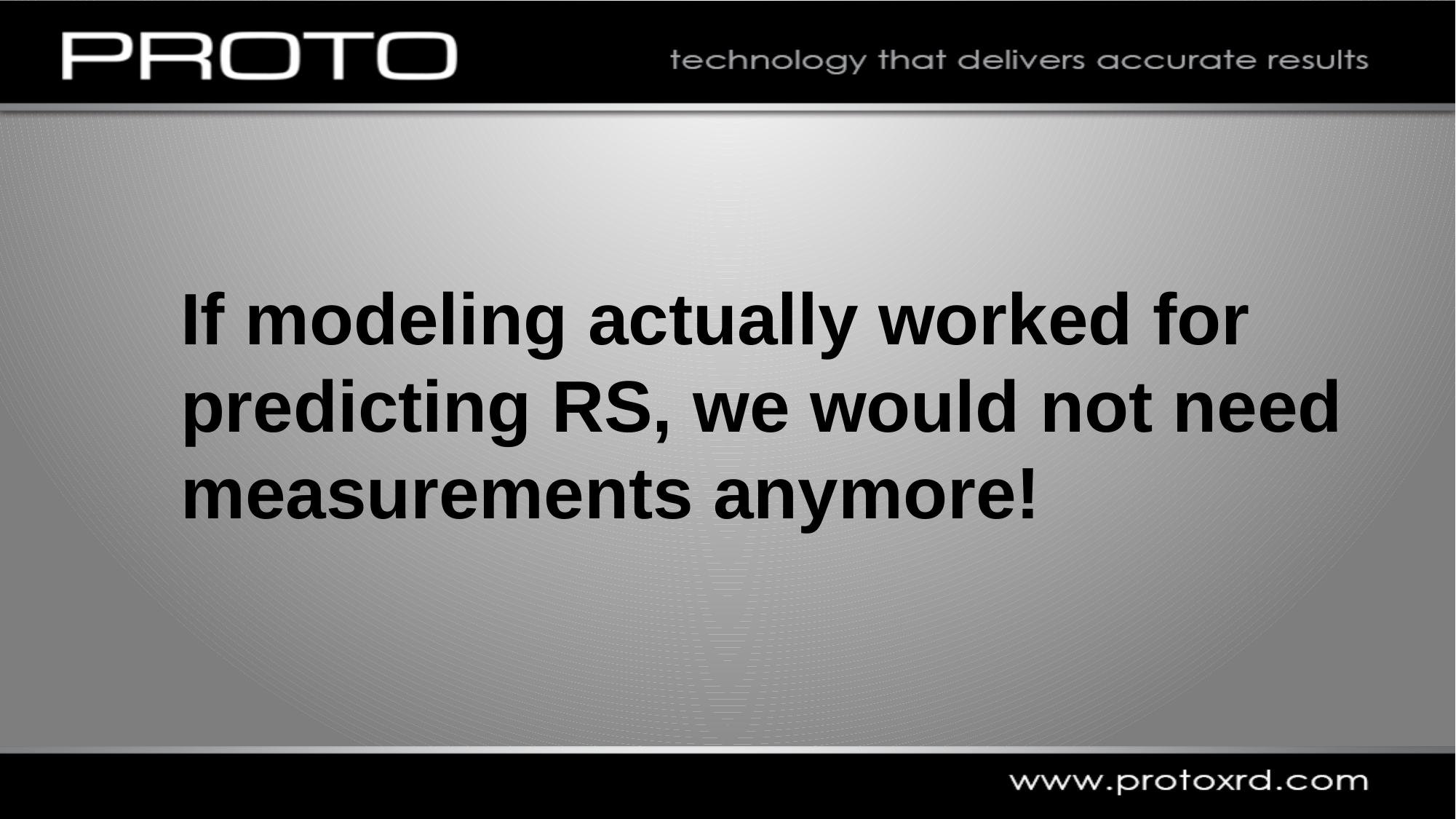

If modeling actually worked for predicting RS, we would not need measurements anymore!